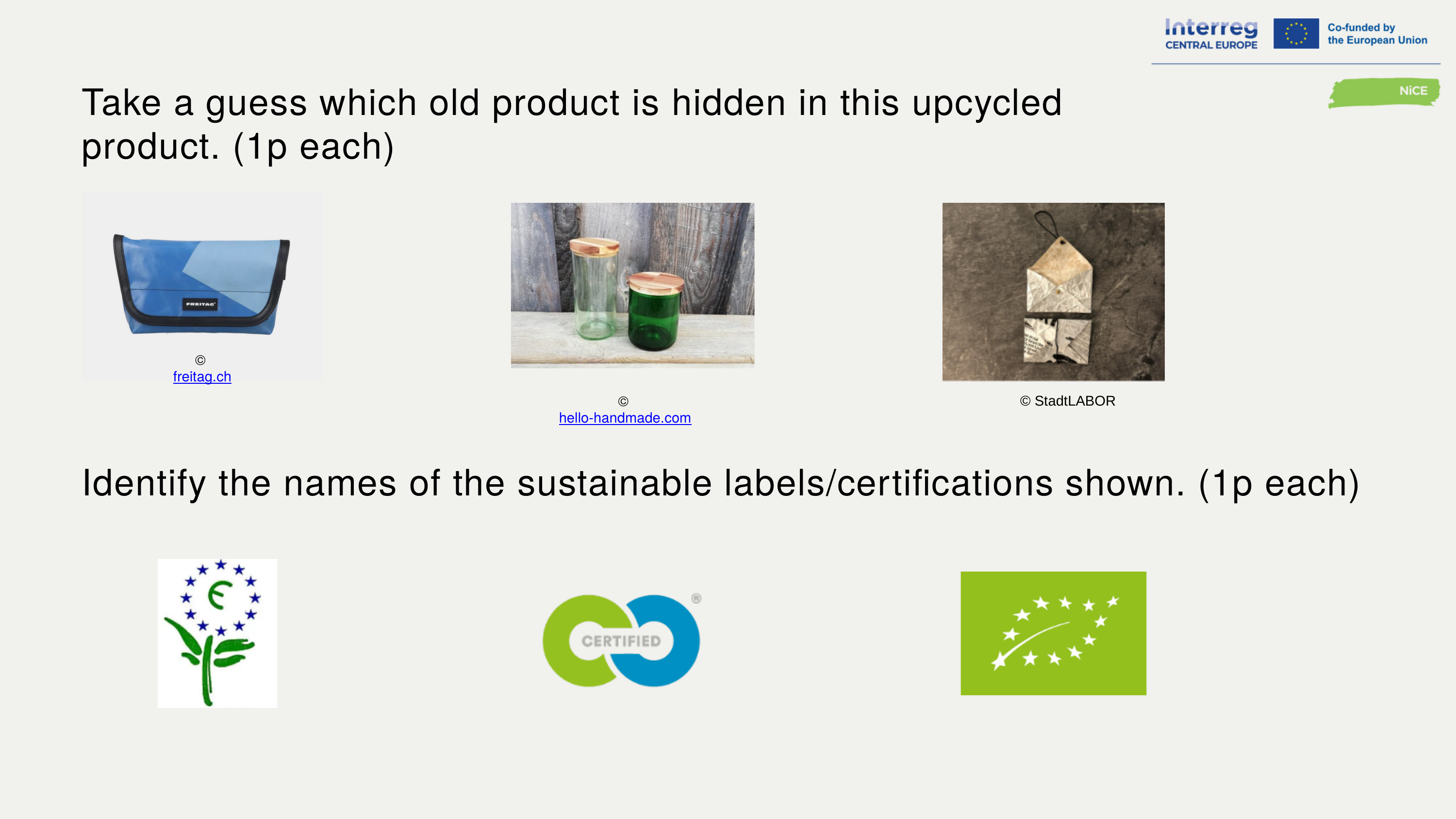

Take a guess which old product is hidden in this upcycled product. (1p each)

© freitag.ch
© StadtLABOR
© hello-handmade.com
Identify the names of the sustainable labels/certifications shown. (1p each)